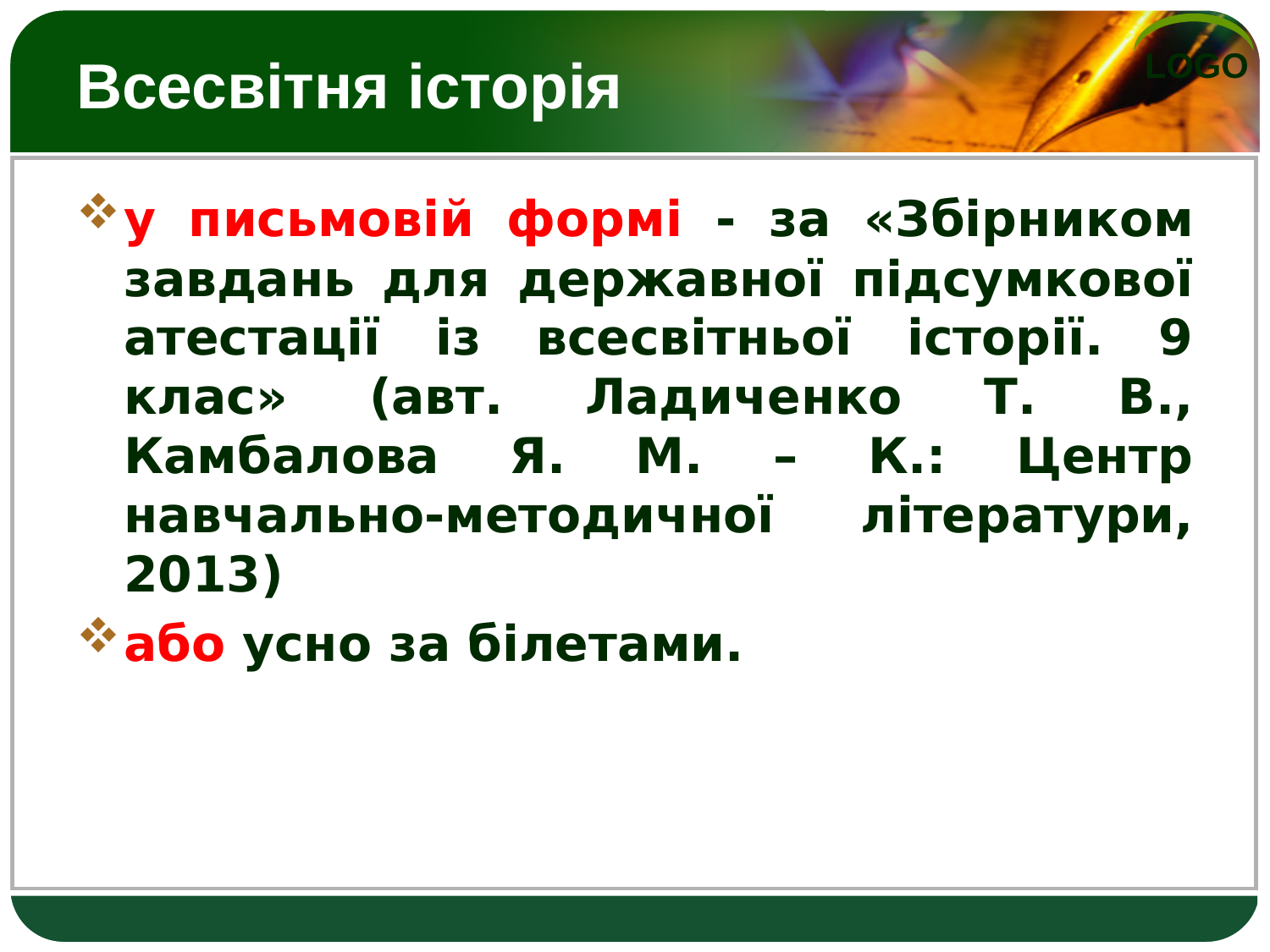

# Всесвітня історія
у письмовій формі - за «Збірником завдань для державної підсумкової атестації із всесвітньої історії. 9 клас» (авт. Ладиченко Т. В., Камбалова Я. М. – К.: Центр навчально-методичної літератури, 2013)
або усно за білетами.